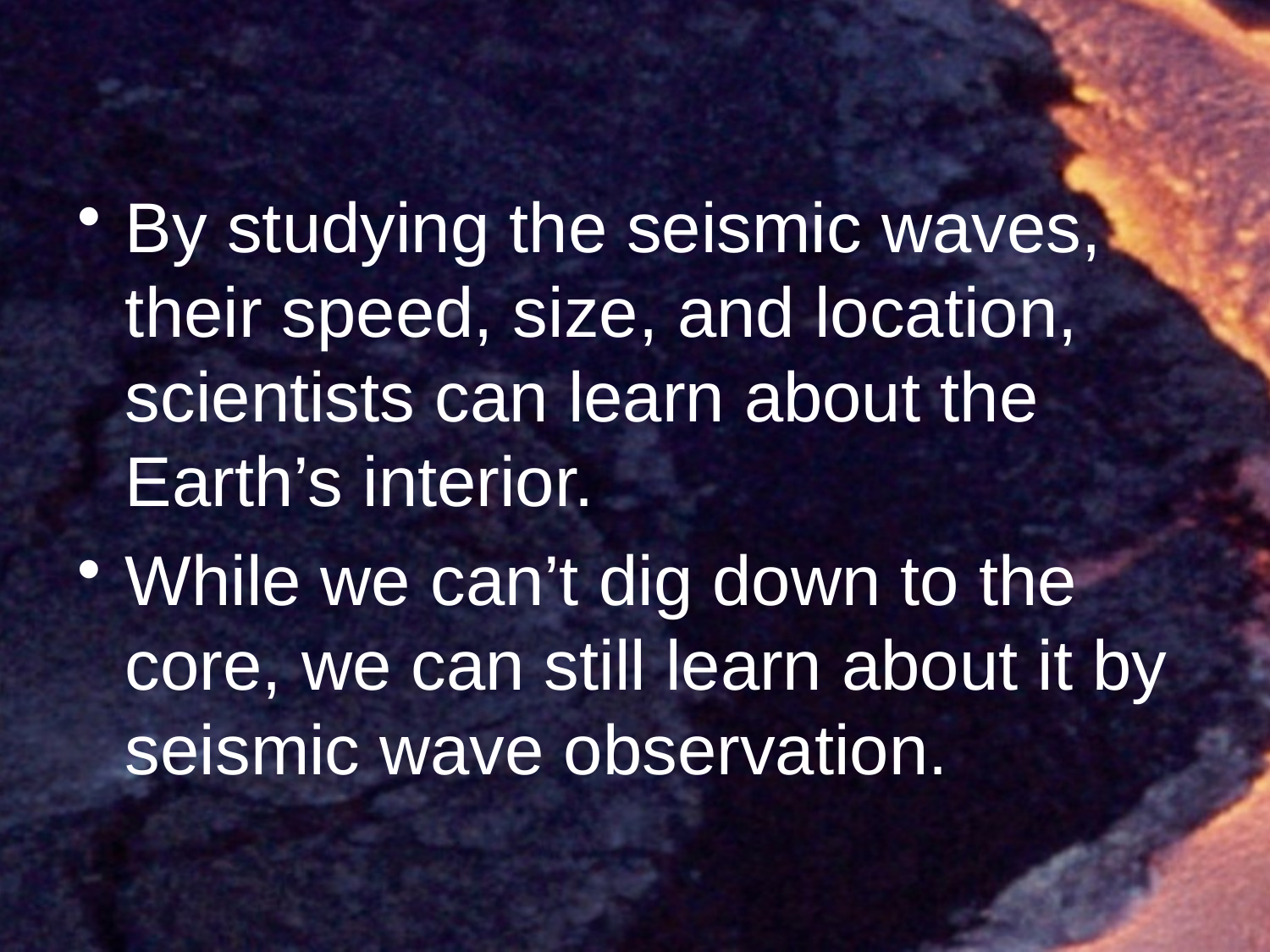

By studying the seismic waves, their speed, size, and location, scientists can learn about the Earth’s interior.
While we can’t dig down to the core, we can still learn about it by seismic wave observation.